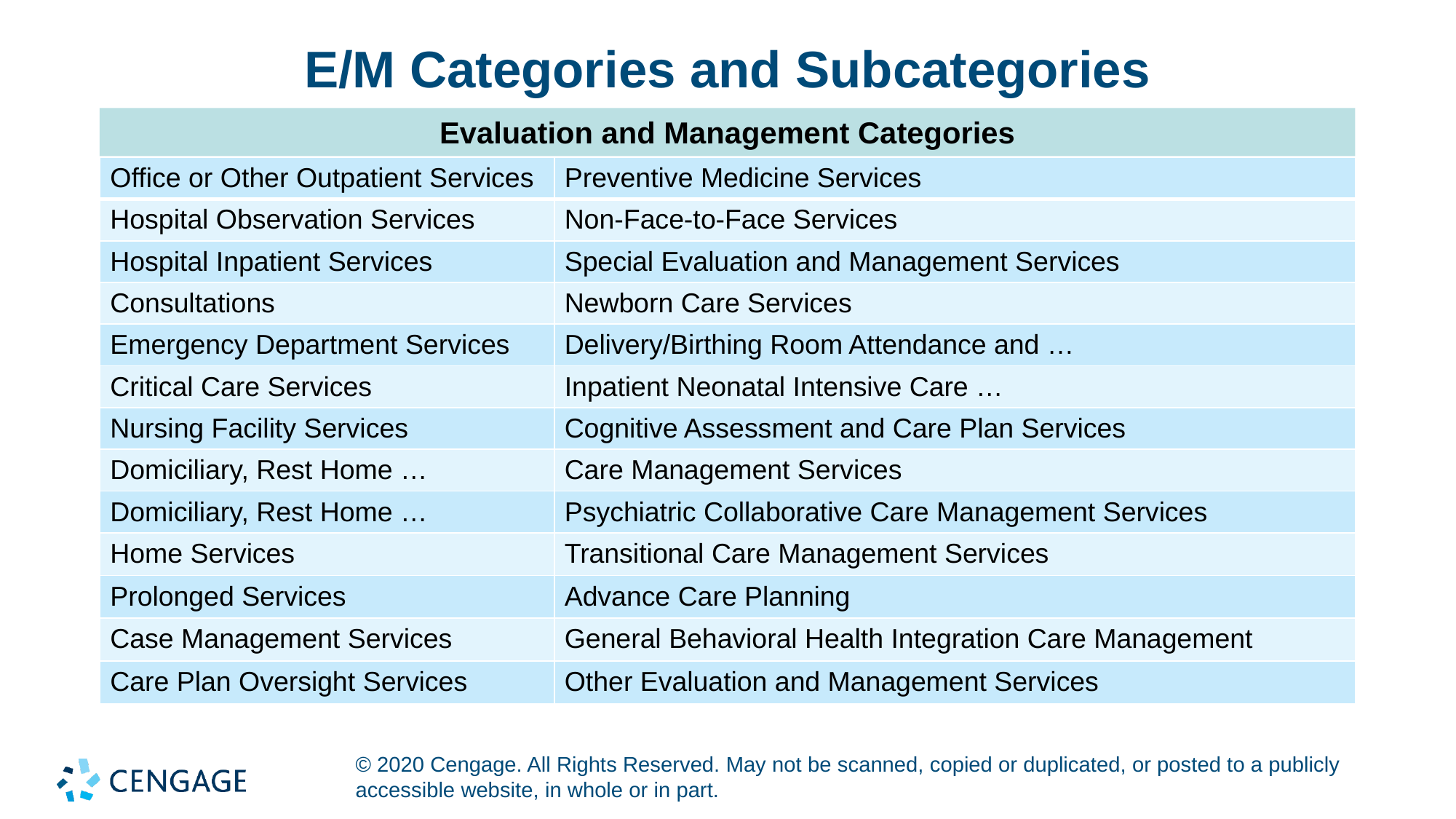

# E/M Categories and Subcategories
Evaluation and Management Categories
| Office or Other Outpatient Services | Preventive Medicine Services |
| --- | --- |
| Hospital Observation Services | Non-Face-to-Face Services |
| Hospital Inpatient Services | Special Evaluation and Management Services |
| Consultations | Newborn Care Services |
| Emergency Department Services | Delivery/Birthing Room Attendance and … |
| Critical Care Services | Inpatient Neonatal Intensive Care … |
| Nursing Facility Services | Cognitive Assessment and Care Plan Services |
| Domiciliary, Rest Home … | Care Management Services |
| Domiciliary, Rest Home … | Psychiatric Collaborative Care Management Services |
| Home Services | Transitional Care Management Services |
| Prolonged Services | Advance Care Planning |
| Case Management Services | General Behavioral Health Integration Care Management |
| Care Plan Oversight Services | Other Evaluation and Management Services |